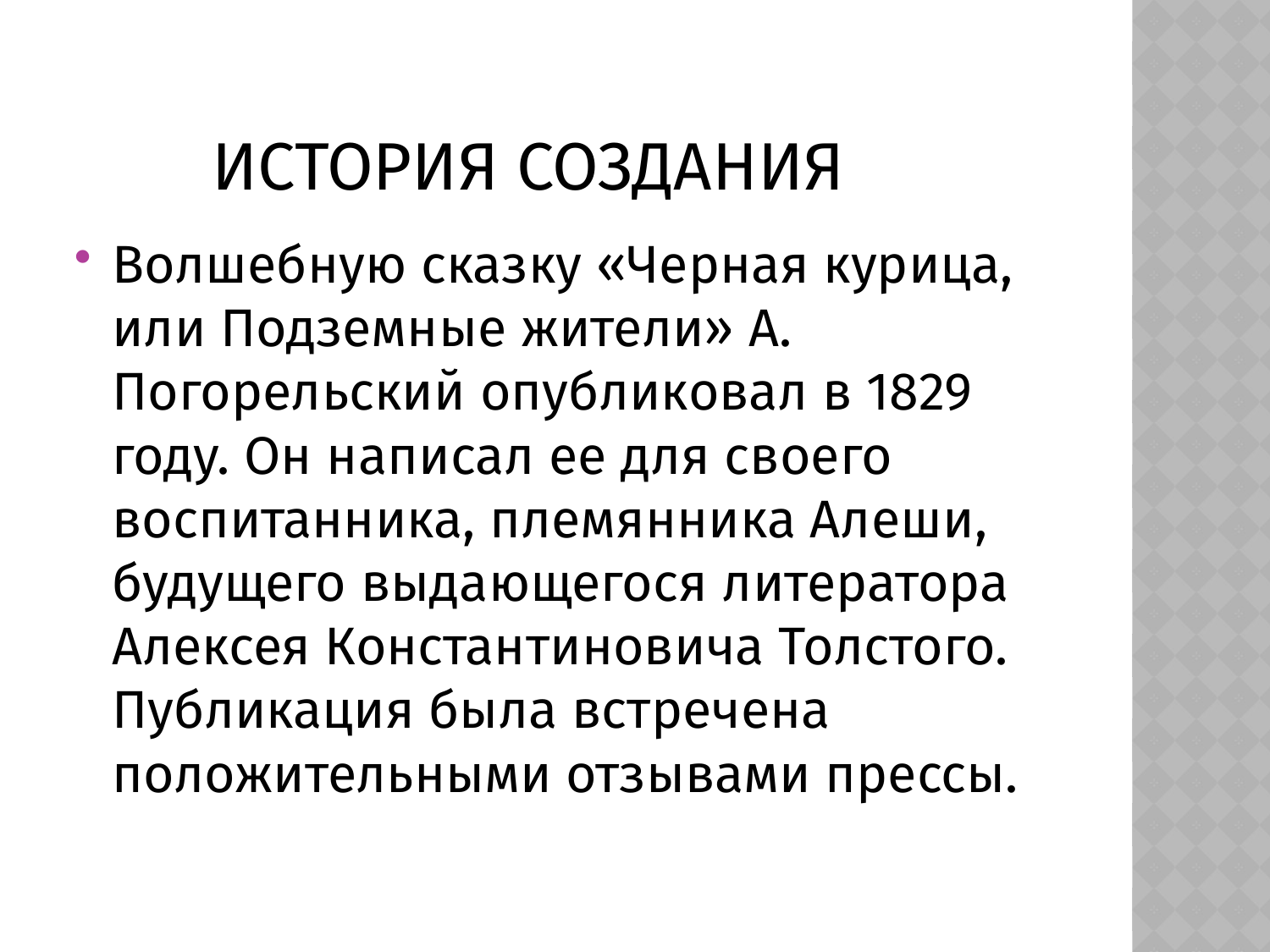

# История создания
Волшебную сказку «Черная курица, или Подземные жители» А. Погорельский опубликовал в 1829 году. Он написал ее для своего воспитанника, племянника Алеши, будущего выдающегося литератора Алексея Константиновича Толстого. Публикация была встречена положительными отзывами прессы.